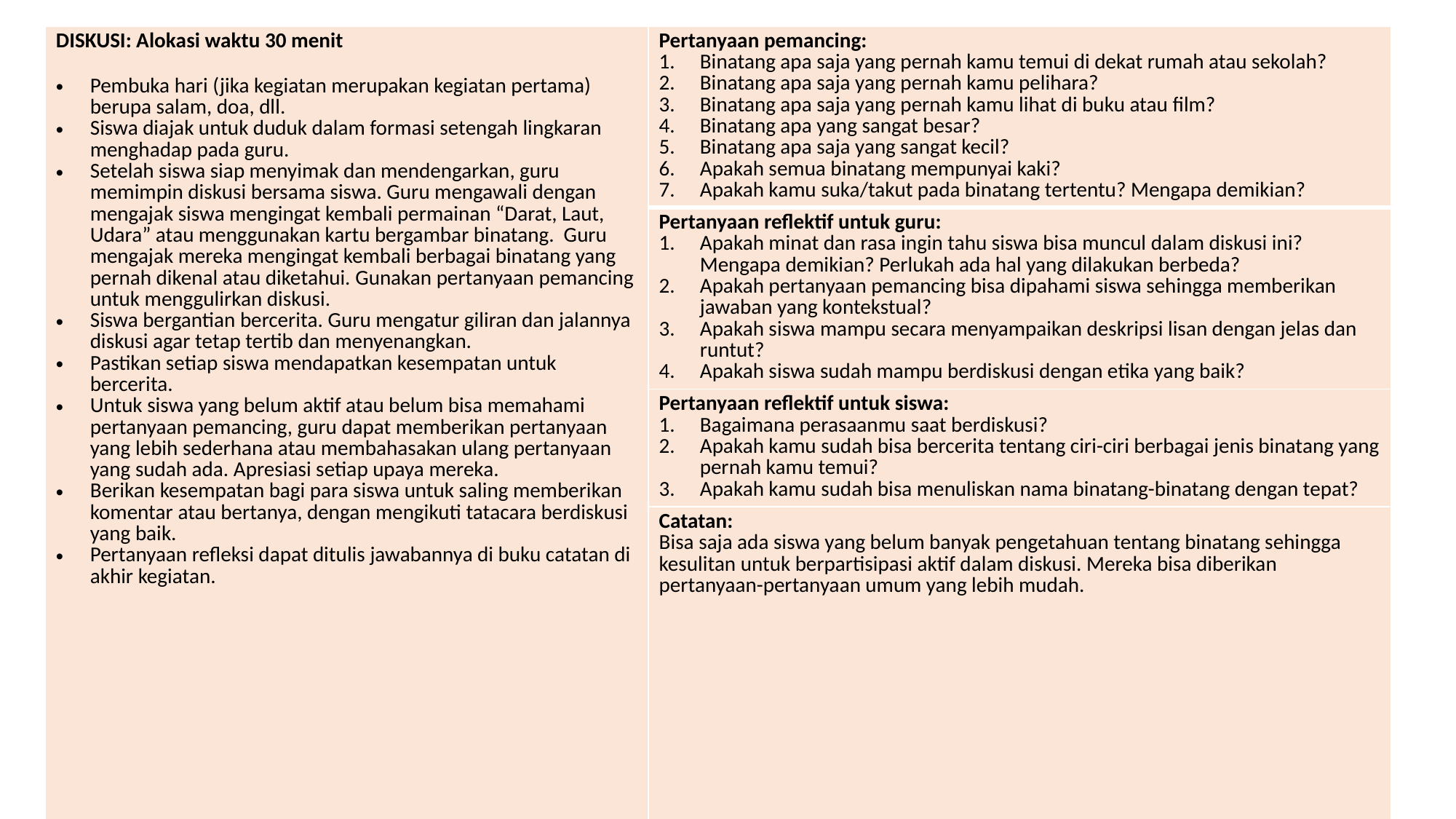

| DISKUSI: Alokasi waktu 30 menit Pembuka hari (jika kegiatan merupakan kegiatan pertama) berupa salam, doa, dll. Siswa diajak untuk duduk dalam formasi setengah lingkaran menghadap pada guru. Setelah siswa siap menyimak dan mendengarkan, guru memimpin diskusi bersama siswa. Guru mengawali dengan mengajak siswa mengingat kembali permainan “Darat, Laut, Udara” atau menggunakan kartu bergambar binatang. Guru mengajak mereka mengingat kembali berbagai binatang yang pernah dikenal atau diketahui. Gunakan pertanyaan pemancing untuk menggulirkan diskusi. Siswa bergantian bercerita. Guru mengatur giliran dan jalannya diskusi agar tetap tertib dan menyenangkan. Pastikan setiap siswa mendapatkan kesempatan untuk bercerita. Untuk siswa yang belum aktif atau belum bisa memahami pertanyaan pemancing, guru dapat memberikan pertanyaan yang lebih sederhana atau membahasakan ulang pertanyaan yang sudah ada. Apresiasi setiap upaya mereka. Berikan kesempatan bagi para siswa untuk saling memberikan komentar atau bertanya, dengan mengikuti tatacara berdiskusi yang baik. Pertanyaan refleksi dapat ditulis jawabannya di buku catatan di akhir kegiatan. | Pertanyaan pemancing: Binatang apa saja yang pernah kamu temui di dekat rumah atau sekolah? Binatang apa saja yang pernah kamu pelihara? Binatang apa saja yang pernah kamu lihat di buku atau film? Binatang apa yang sangat besar? Binatang apa saja yang sangat kecil? Apakah semua binatang mempunyai kaki? Apakah kamu suka/takut pada binatang tertentu? Mengapa demikian? |
| --- | --- |
|  | Pertanyaan reflektif untuk guru: Apakah minat dan rasa ingin tahu siswa bisa muncul dalam diskusi ini? Mengapa demikian? Perlukah ada hal yang dilakukan berbeda? Apakah pertanyaan pemancing bisa dipahami siswa sehingga memberikan jawaban yang kontekstual? Apakah siswa mampu secara menyampaikan deskripsi lisan dengan jelas dan runtut? Apakah siswa sudah mampu berdiskusi dengan etika yang baik? |
|  | Pertanyaan reflektif untuk siswa: Bagaimana perasaanmu saat berdiskusi? Apakah kamu sudah bisa bercerita tentang ciri-ciri berbagai jenis binatang yang pernah kamu temui? Apakah kamu sudah bisa menuliskan nama binatang-binatang dengan tepat? |
|  | Catatan: Bisa saja ada siswa yang belum banyak pengetahuan tentang binatang sehingga kesulitan untuk berpartisipasi aktif dalam diskusi. Mereka bisa diberikan pertanyaan-pertanyaan umum yang lebih mudah. |